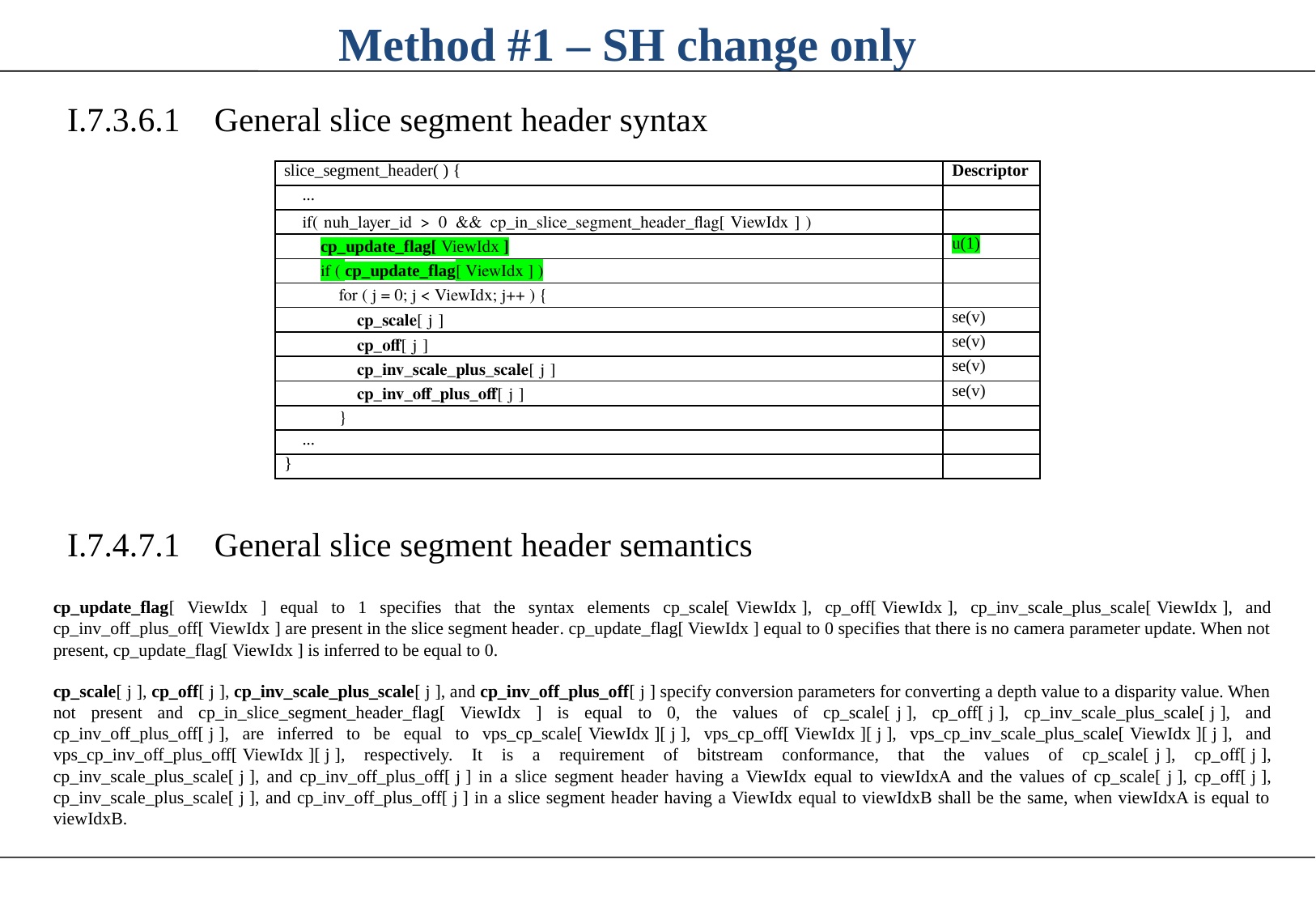

# Method #1 – SH change only
I.7.3.6.1    General slice segment header syntax

I.7.4.7.1    General slice segment header semantics

| slice\_segment\_header( ) { | Descriptor |
| --- | --- |
| ... |  |
| if( nuh\_layer\_id > 0 && cp\_in\_slice\_segment\_header\_flag[ ViewIdx ] ) |  |
| cp\_update\_flag[ ViewIdx ] | u(1) |
| if ( cp\_update\_flag[ ViewIdx ] ) |  |
| for ( j = 0; j < ViewIdx; j++ ) { |  |
| cp\_scale[ j ] | se(v) |
| cp\_off[ j ] | se(v) |
| cp\_inv\_scale\_plus\_scale[ j ] | se(v) |
| cp\_inv\_off\_plus\_off[ j ] | se(v) |
| } |  |
| ... |  |
| } |  |
cp_update_flag[ ViewIdx ] equal to 1 specifies that the syntax elements cp_scale[ ViewIdx ], cp_off[ ViewIdx ], cp_inv_scale_plus_scale[ ViewIdx ], and cp_inv_off_plus_off[ ViewIdx ] are present in the slice segment header. cp_update_flag[ ViewIdx ] equal to 0 specifies that there is no camera parameter update. When not present, cp_update_flag[ ViewIdx ] is inferred to be equal to 0.

cp_scale[ j ], cp_off[ j ], cp_inv_scale_plus_scale[ j ], and cp_inv_off_plus_off[ j ] specify conversion parameters for converting a depth value to a disparity value. When not present and cp_in_slice_segment_header_flag[ ViewIdx ] is equal to 0, the values of cp_scale[ j ], cp_off[ j ], cp_inv_scale_plus_scale[ j ], and cp_inv_off_plus_off[ j ], are inferred to be equal to vps_cp_scale[ ViewIdx ][ j ], vps_cp_off[ ViewIdx ][ j ], vps_cp_inv_scale_plus_scale[ ViewIdx ][ j ], and vps_cp_inv_off_plus_off[ ViewIdx ][ j ], respectively. It is a requirement of bitstream conformance, that the values of cp_scale[ j ], cp_off[ j ], cp_inv_scale_plus_scale[ j ], and cp_inv_off_plus_off[ j ] in a slice segment header having a ViewIdx equal to viewIdxA and the values of cp_scale[ j ], cp_off[ j ], cp_inv_scale_plus_scale[ j ], and cp_inv_off_plus_off[ j ] in a slice segment header having a ViewIdx equal to viewIdxB shall be the same, when viewIdxA is equal to viewIdxB.